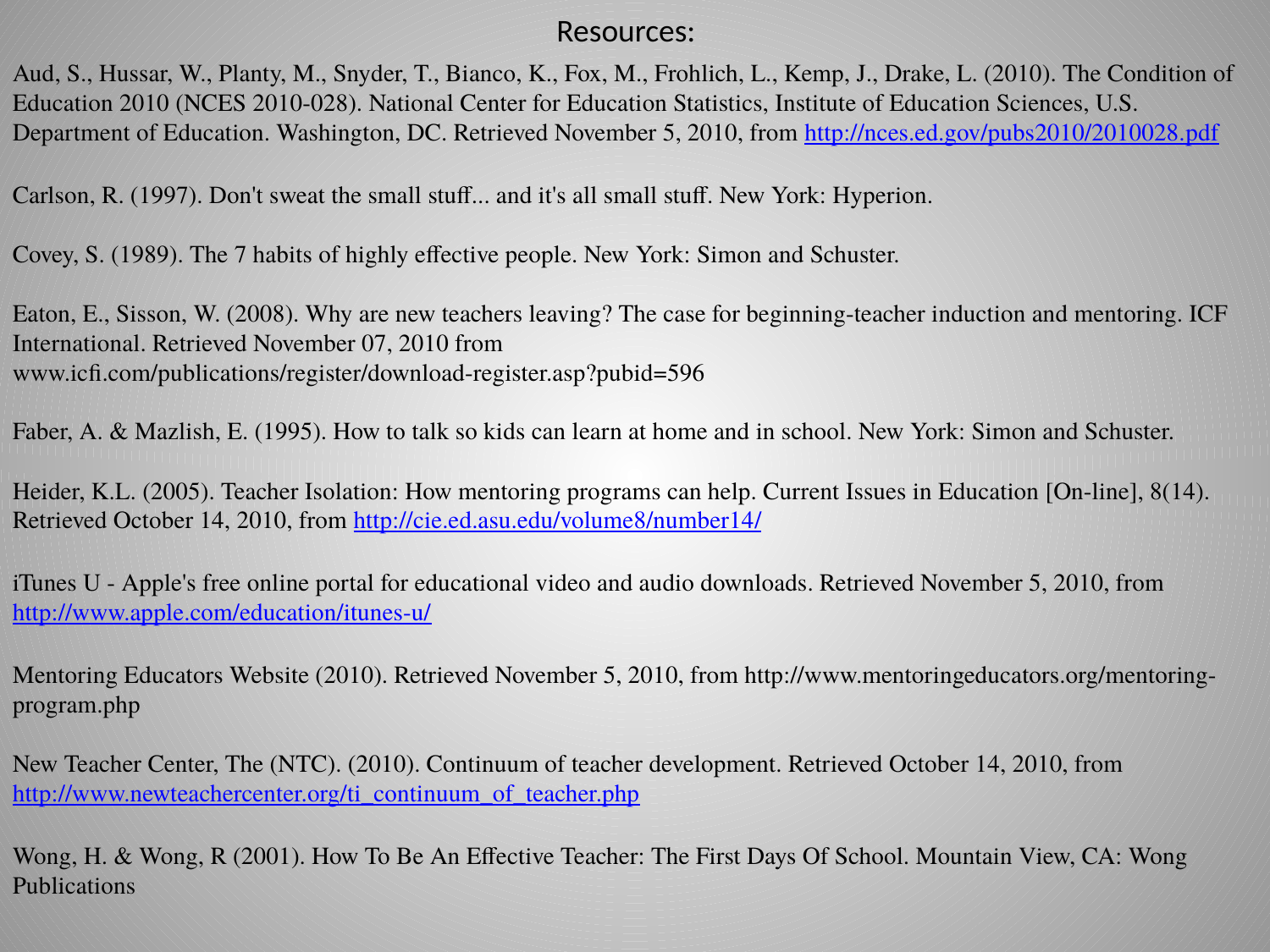

Aud, S., Hussar, W., Planty, M., Snyder, T., Bianco, K., Fox, M., Frohlich, L., Kemp, J., Drake, L. (2010). The Condition of Education 2010 (NCES 2010-028). National Center for Education Statistics, Institute of Education Sciences, U.S. Department of Education. Washington, DC. Retrieved November 5, 2010, from http://nces.ed.gov/pubs2010/2010028.pdf

Carlson, R. (1997). Don't sweat the small stuff... and it's all small stuff. New York: Hyperion.

Covey, S. (1989). The 7 habits of highly effective people. New York: Simon and Schuster.

Eaton, E., Sisson, W. (2008). Why are new teachers leaving? The case for beginning-teacher induction and mentoring. ICF International. Retrieved November 07, 2010 from
www.icfi.com/publications/register/download-register.asp?pubid=596

Faber, A. & Mazlish, E. (1995). How to talk so kids can learn at home and in school. New York: Simon and Schuster.

Heider, K.L. (2005). Teacher Isolation: How mentoring programs can help. Current Issues in Education [On-line], 8(14). Retrieved October 14, 2010, from http://cie.ed.asu.edu/volume8/number14/

iTunes U - Apple's free online portal for educational video and audio downloads. Retrieved November 5, 2010, from http://www.apple.com/education/itunes-u/

Mentoring Educators Website (2010). Retrieved November 5, 2010, from http://www.mentoringeducators.org/mentoring-program.php

New Teacher Center, The (NTC). (2010). Continuum of teacher development. Retrieved October 14, 2010, from http://www.newteachercenter.org/ti_continuum_of_teacher.php

Wong, H. & Wong, R (2001). How To Be An Effective Teacher: The First Days Of School. Mountain View, CA: Wong Publications

Resources: